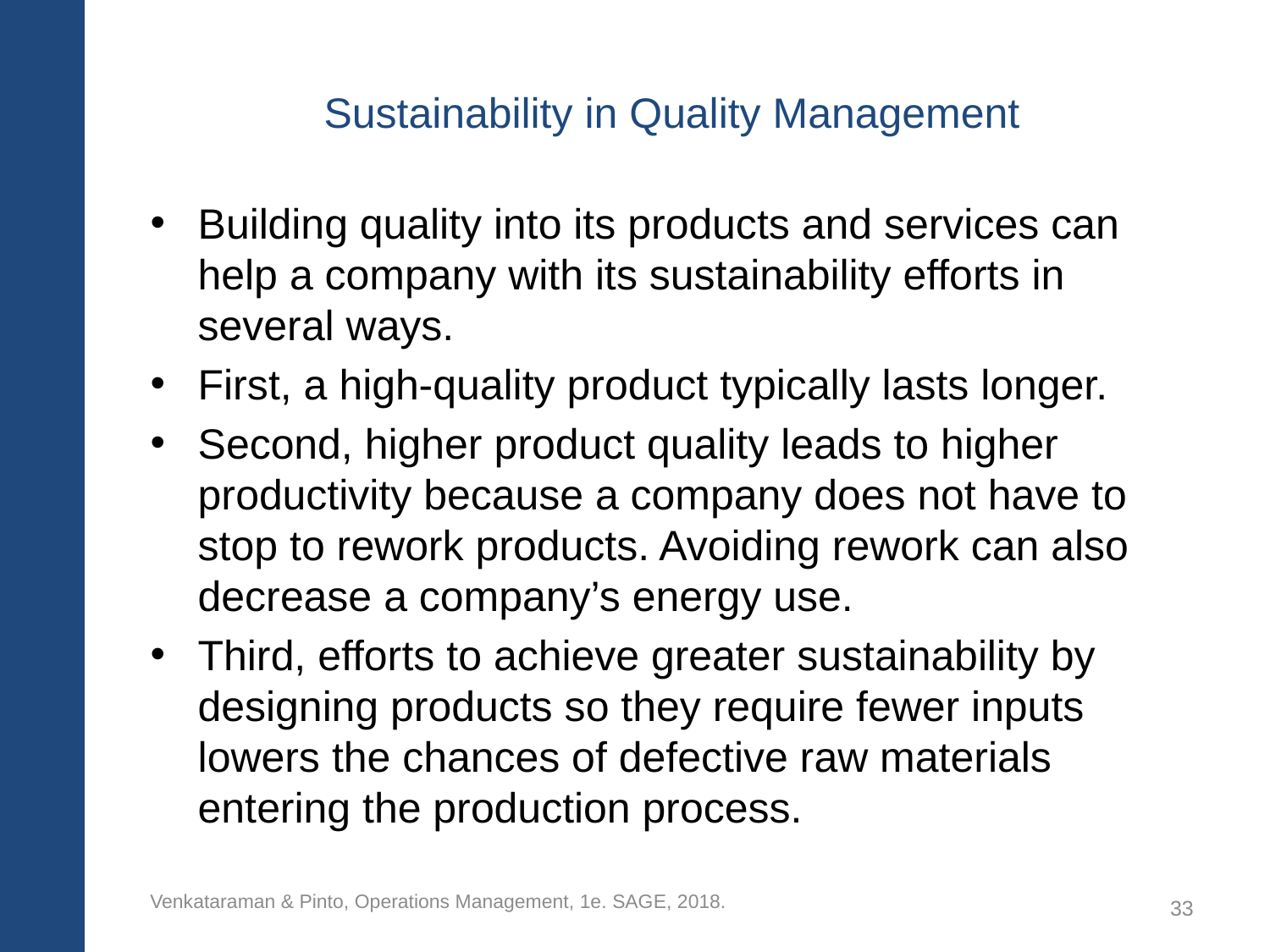

# Sustainability in Quality Management
Building quality into its products and services can help a company with its sustainability efforts in several ways.
First, a high-quality product typically lasts longer.
Second, higher product quality leads to higher productivity because a company does not have to stop to rework products. Avoiding rework can also decrease a company’s energy use.
Third, efforts to achieve greater sustainability by designing products so they require fewer inputs lowers the chances of defective raw materials entering the production process.
Venkataraman & Pinto, Operations Management, 1e. SAGE, 2018.
33